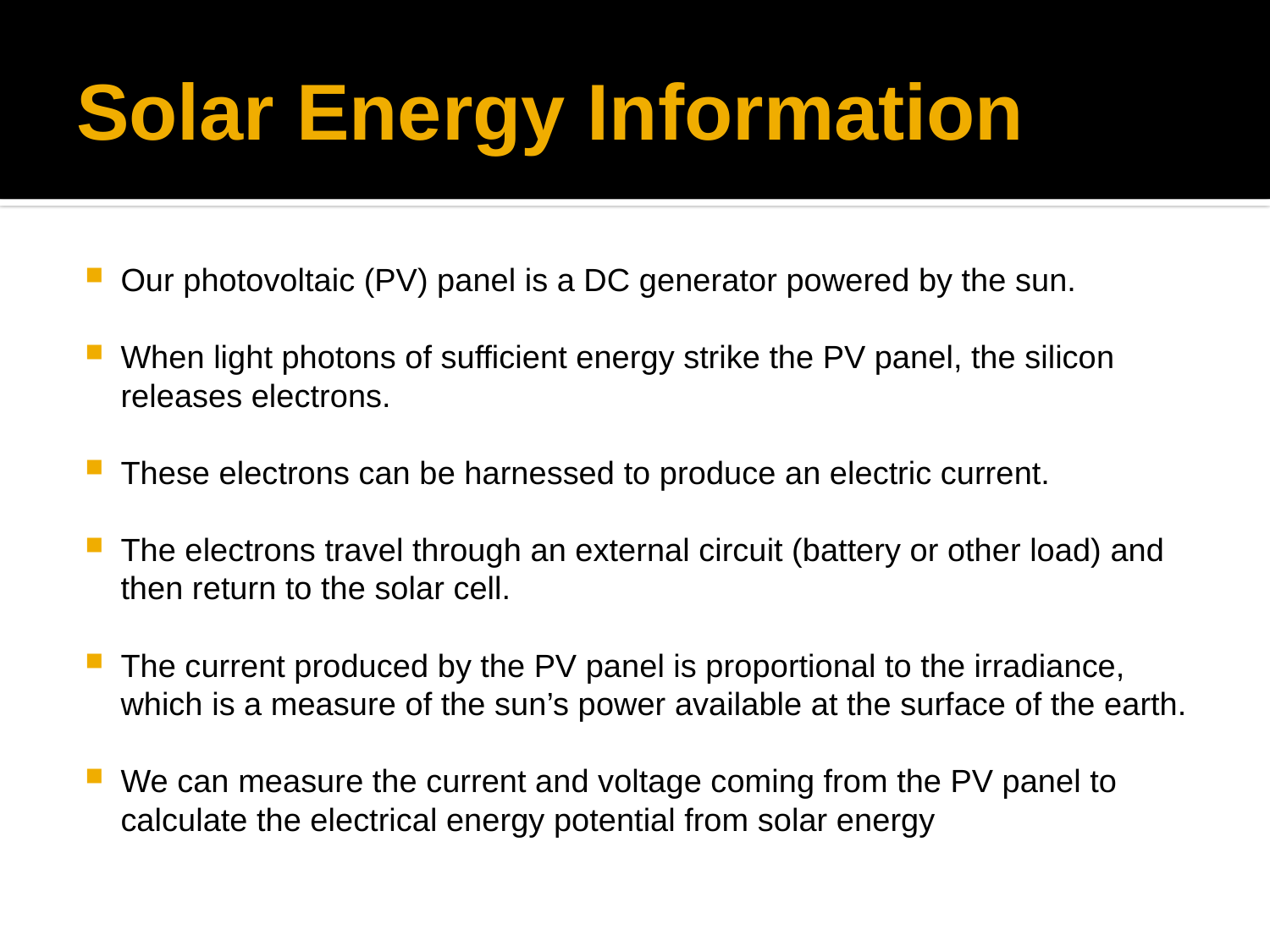

# Solar Energy Information
Our photovoltaic (PV) panel is a DC generator powered by the sun.
When light photons of sufficient energy strike the PV panel, the silicon releases electrons.
These electrons can be harnessed to produce an electric current.
The electrons travel through an external circuit (battery or other load) and then return to the solar cell.
The current produced by the PV panel is proportional to the irradiance, which is a measure of the sun’s power available at the surface of the earth.
We can measure the current and voltage coming from the PV panel to calculate the electrical energy potential from solar energy